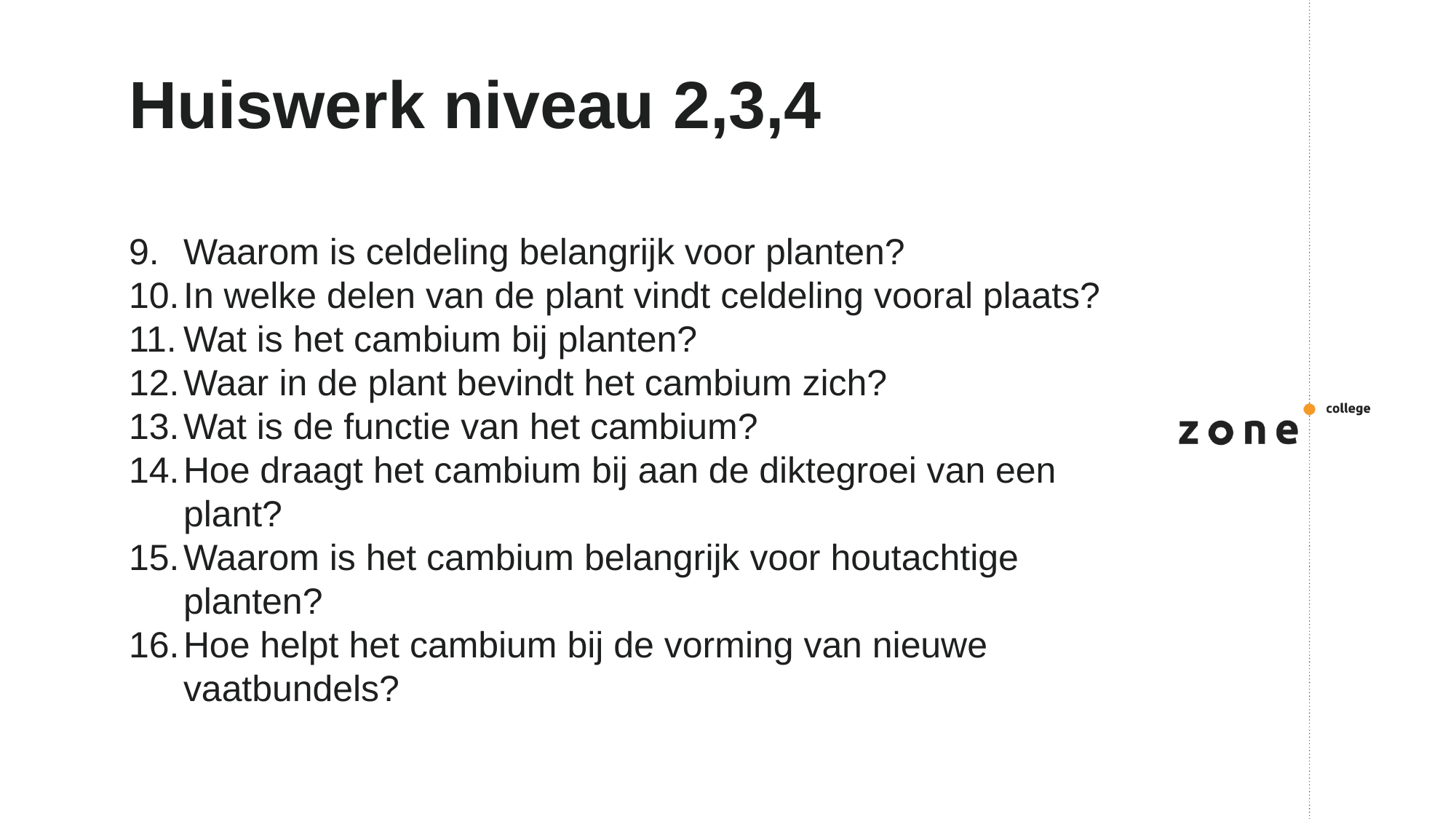

# Huiswerk niveau 2,3,4
Waarom is celdeling belangrijk voor planten?
In welke delen van de plant vindt celdeling vooral plaats?
Wat is het cambium bij planten?
Waar in de plant bevindt het cambium zich?
Wat is de functie van het cambium?
Hoe draagt het cambium bij aan de diktegroei van een plant?
Waarom is het cambium belangrijk voor houtachtige planten?
Hoe helpt het cambium bij de vorming van nieuwe vaatbundels?